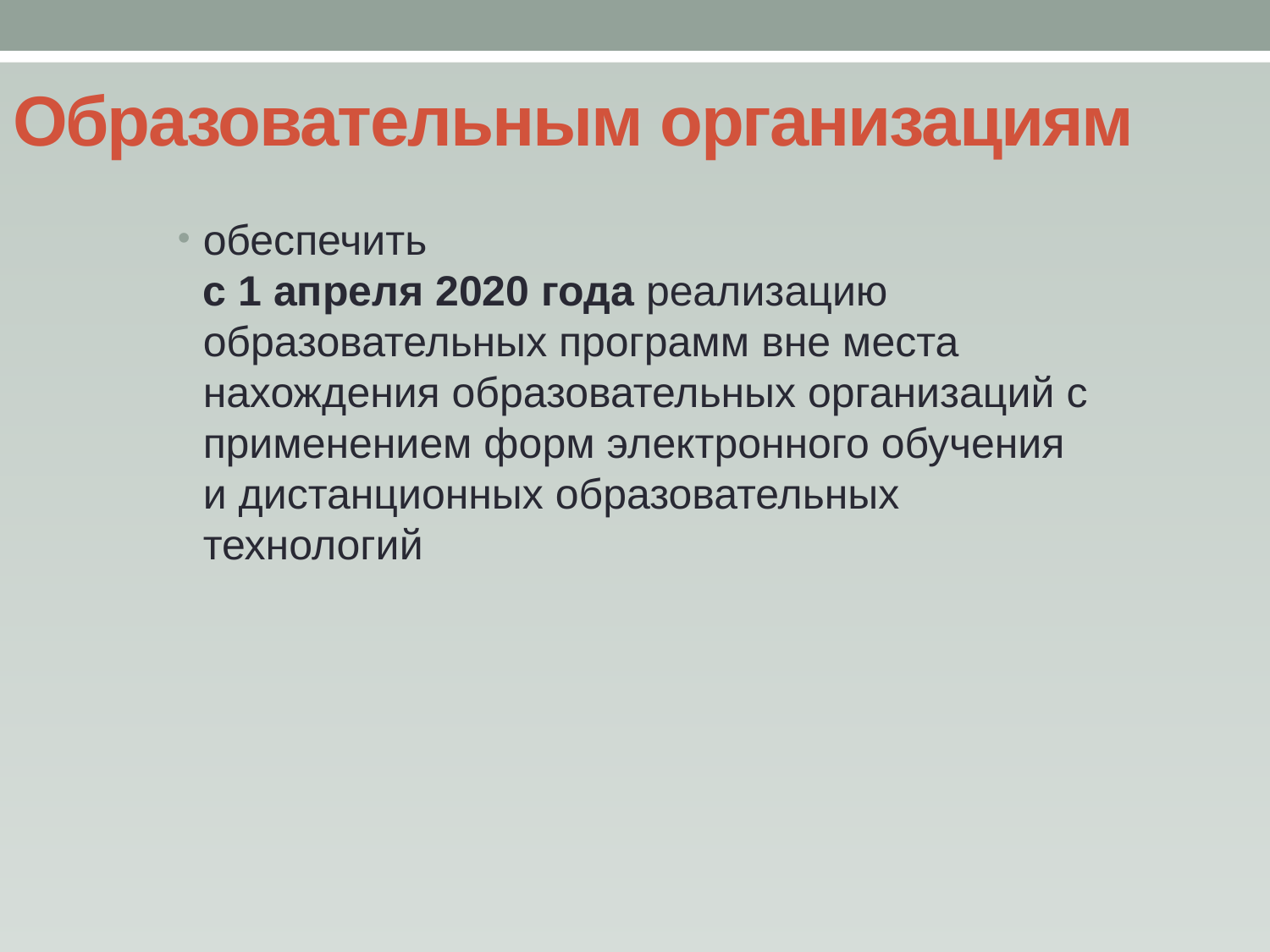

# Образовательным организациям
обеспечить
с 1 апреля 2020 года реализацию образовательных программ вне места нахождения образовательных организаций с применением форм электронного обучения и дистанционных образовательных технологий